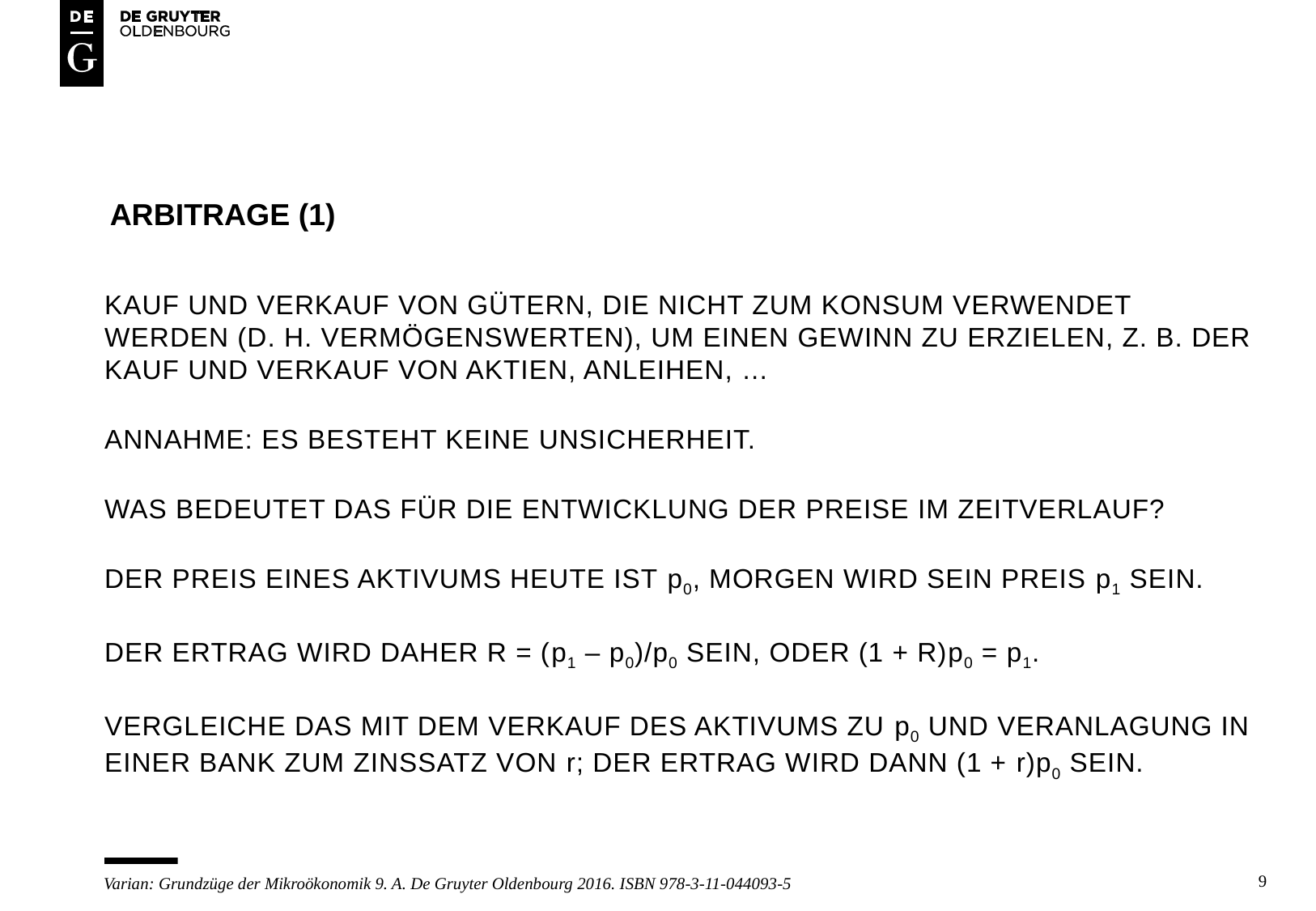

# Arbitrage (1)
Kauf und verkauf von gütern, die nicht zum konsum verwendet werden (d. h. vermögenswerten), um einen gewinn zu erzielen, z. b. der Kauf und verkauf von aktien, anleihen, …
Annahme: es besteht keine unsicherheit.
Was bedeutet das für die entwicklung der preise im zeitverlauf?
Der preis eines aktivums heute ist p0, morgen wird sein preis p1 sein.
Der ertrag wird daher R = (p1 – p0)/p0 sein, oder (1 + R)p0 = p1.
Vergleiche das mit dem verkauf des aktivums zu p0 und veranlagung in einer bank zum zinssatz von r; der ertrag wird dann (1 + r)p0 sein.

9
Varian: Grundzüge der Mikroökonomik 9. A. De Gruyter Oldenbourg 2016. ISBN 978-3-11-044093-5